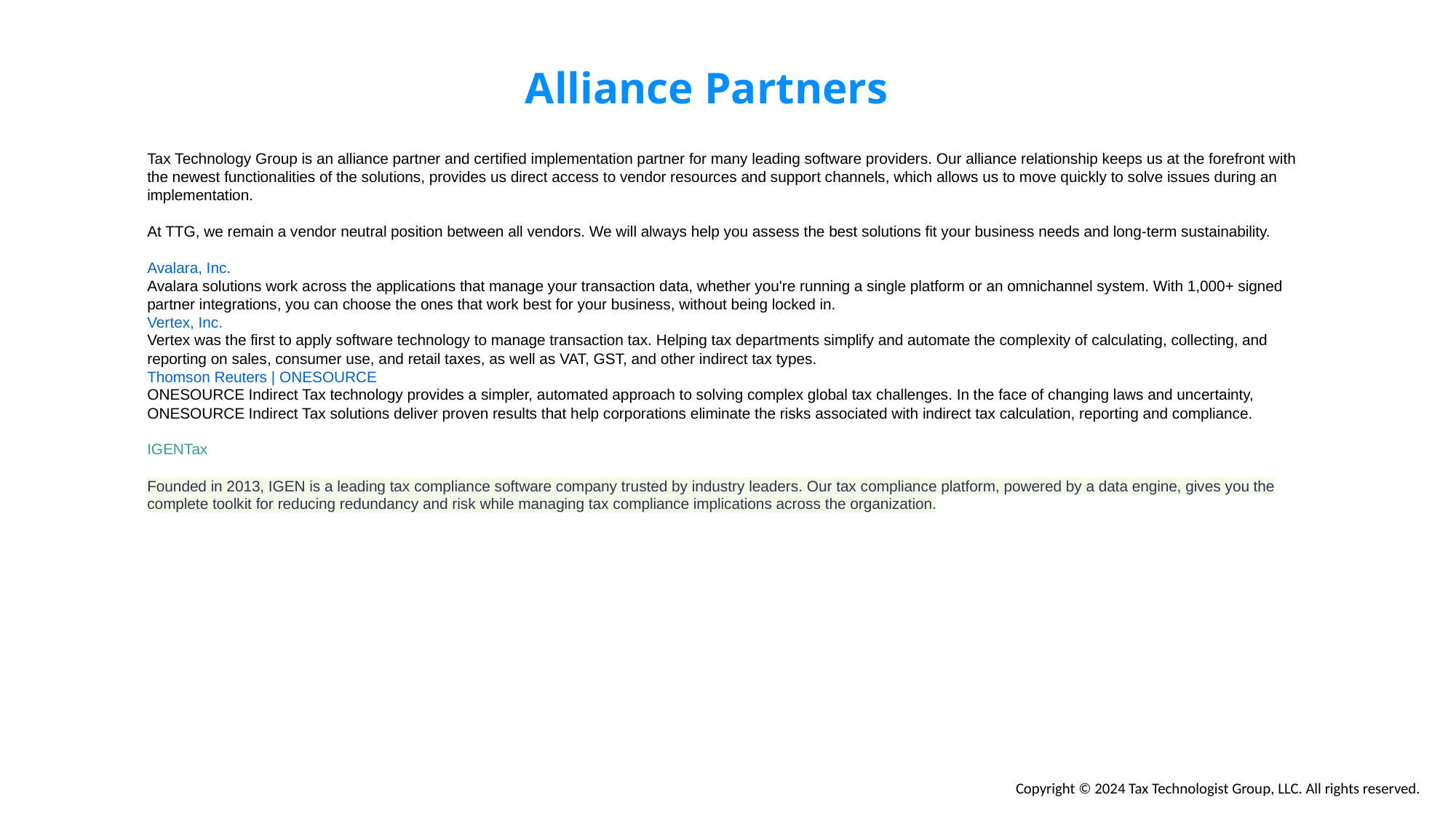

Alliance Partners
Tax Technology Group is an alliance partner and certified implementation partner for many leading software providers. Our alliance relationship keeps us at the forefront with the newest functionalities of the solutions, provides us direct access to vendor resources and support channels, which allows us to move quickly to solve issues during an implementation.

At TTG, we remain a vendor neutral position between all vendors. We will always help you assess the best solutions fit your business needs and long-term sustainability.

Avalara, Inc.
Avalara solutions work across the applications that manage your transaction data, whether you're running a single platform or an omnichannel system. With 1,000+ signed partner integrations, you can choose the ones that work best for your business, without being locked in.
Vertex, Inc.
Vertex was the first to apply software technology to manage transaction tax. Helping tax departments simplify and automate the complexity of calculating, collecting, and reporting on sales, consumer use, and retail taxes, as well as VAT, GST, and other indirect tax types.
Thomson Reuters | ONESOURCE
ONESOURCE Indirect Tax technology provides a simpler, automated approach to solving complex global tax challenges. In the face of changing laws and uncertainty, ONESOURCE Indirect Tax solutions deliver proven results that help corporations eliminate the risks associated with indirect tax calculation, reporting and compliance.

IGENTax

Founded in 2013, IGEN is a leading tax compliance software company trusted by industry leaders. Our tax compliance platform, powered by a data engine, gives you the complete toolkit for reducing redundancy and risk while managing tax compliance implications across the organization.
Copyright © 2024 Tax Technologist Group, LLC. All rights reserved.